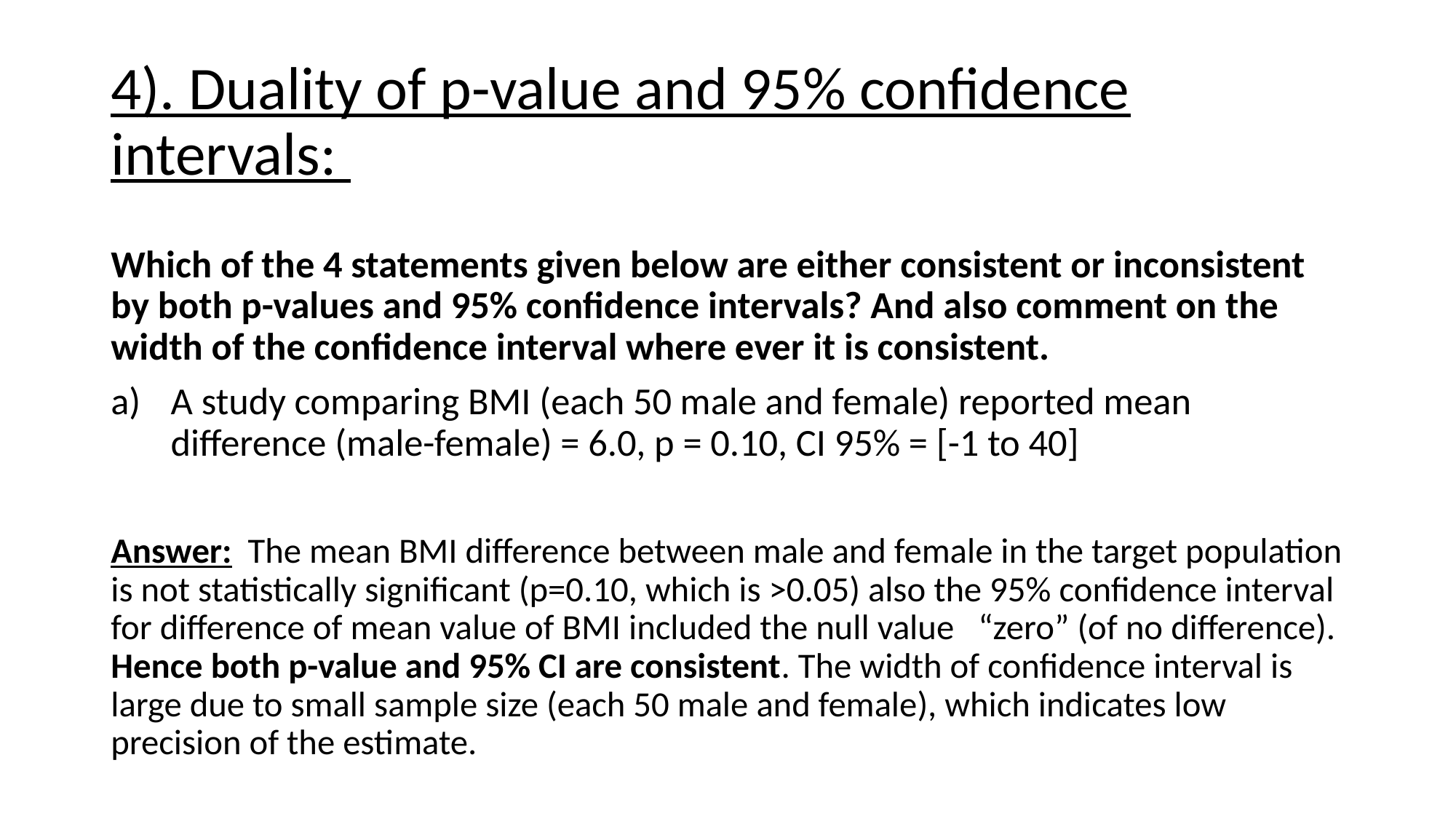

# 4). Duality of p-value and 95% confidence intervals:
Which of the 4 statements given below are either consistent or inconsistent by both p-values and 95% confidence intervals? And also comment on the width of the confidence interval where ever it is consistent.
A study comparing BMI (each 50 male and female) reported mean difference (male-female) = 6.0, p = 0.10, CI 95% = [-1 to 40]

Answer:  The mean BMI difference between male and female in the target population is not statistically significant (p=0.10, which is >0.05) also the 95% confidence interval for difference of mean value of BMI included the null value   “zero” (of no difference). Hence both p-value and 95% CI are consistent. The width of confidence interval is large due to small sample size (each 50 male and female), which indicates low precision of the estimate.